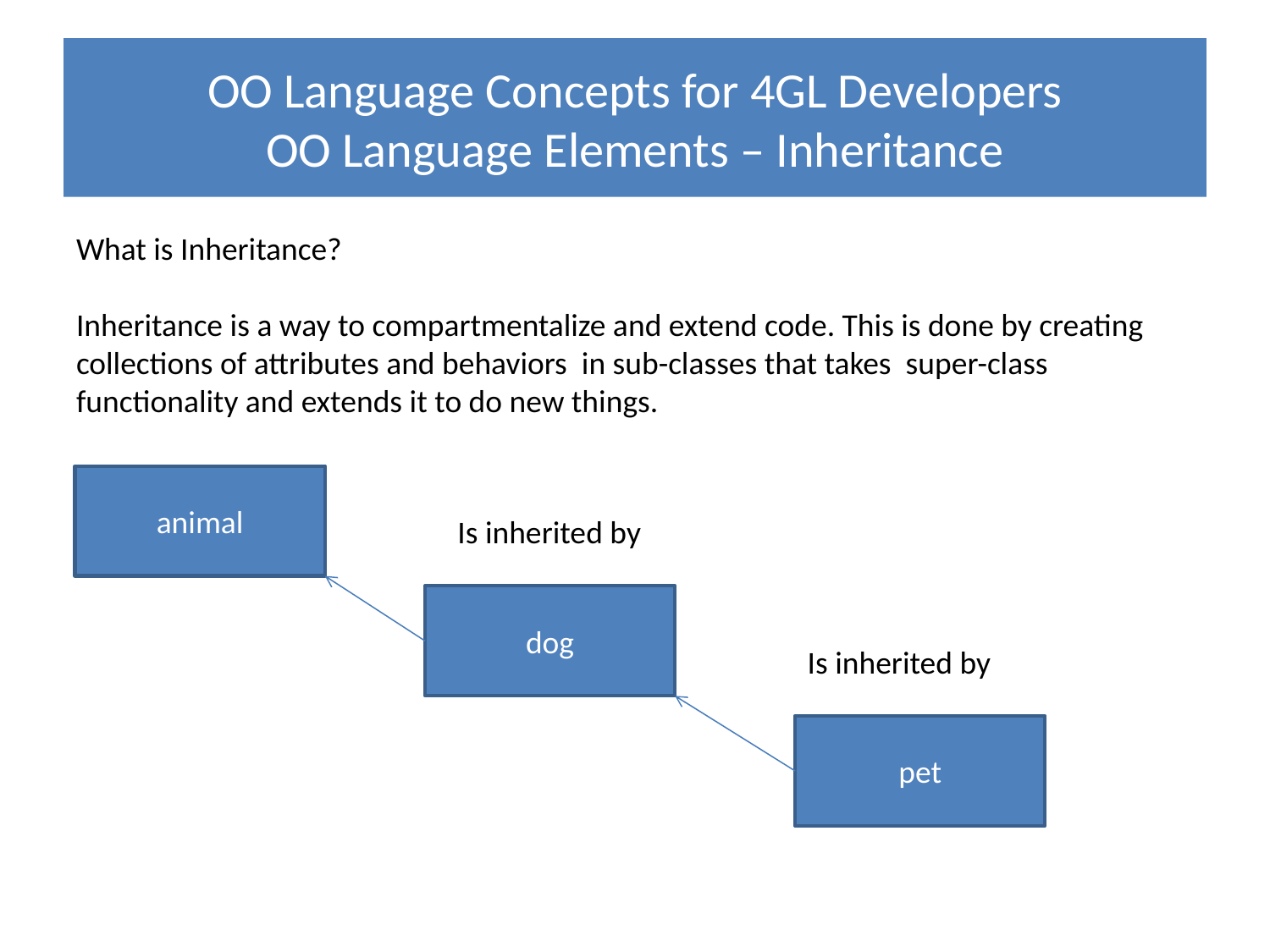

# OO Language Concepts for 4GL Developers OO Language Elements – Inheritance
What is Inheritance?

Inheritance is a way to compartmentalize and extend code. This is done by creating collections of attributes and behaviors  in sub-classes that takes  super-class functionality and extends it to do new things.

animal
Is inherited by
dog
Is inherited by
pet